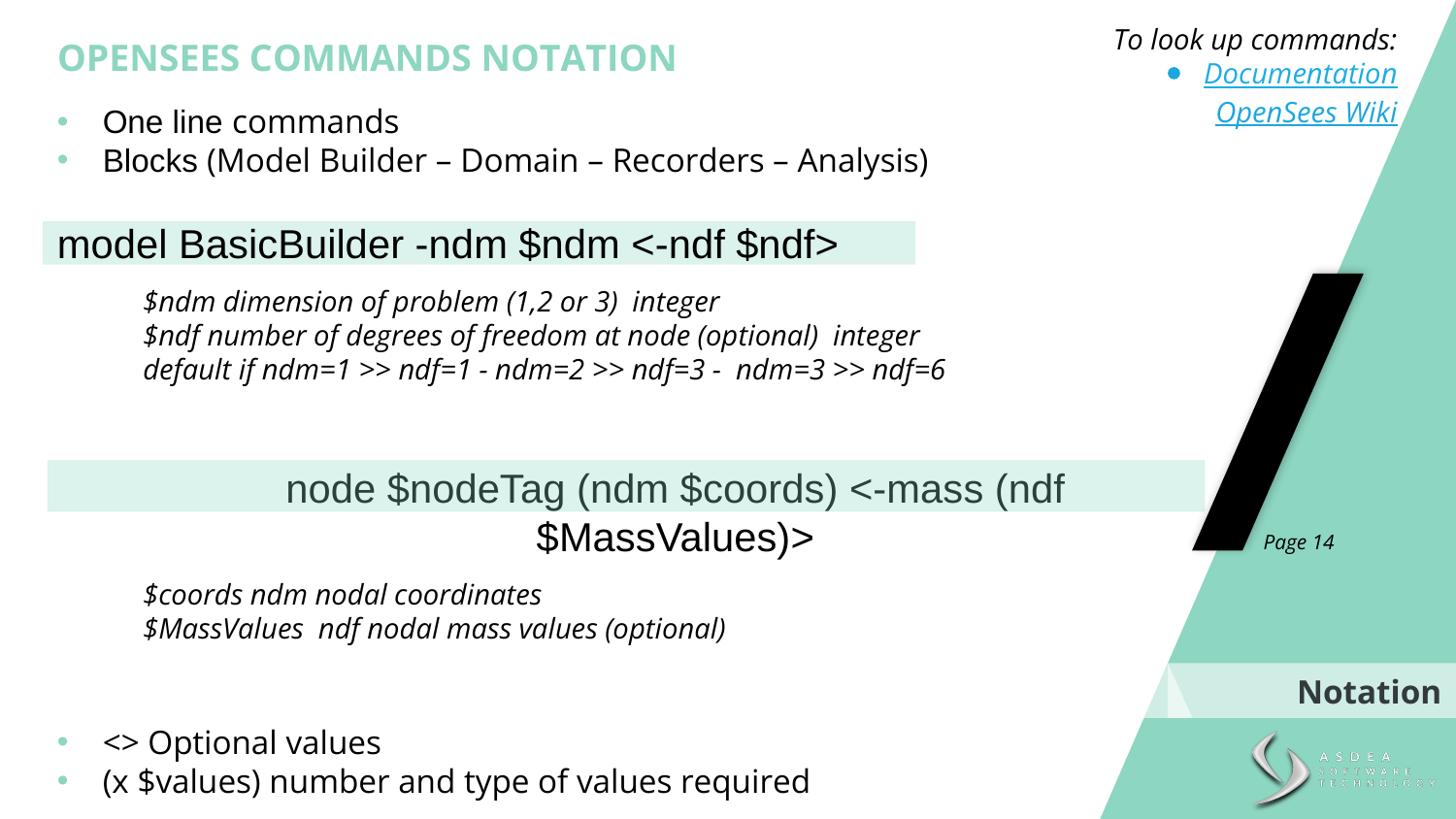

To look up commands:
Documentation
OpenSees Wiki

OPENSEES COMMANDS NOTATION

One line commands
Blocks (Model Builder – Domain – Recorders – Analysis)

model BasicBuilder -ndm $ndm <-ndf $ndf>
$ndm dimension of problem (1,2 or 3)  integer
$ndf number of degrees of freedom at node (optional)  integer
default if ndm=1 >> ndf=1 - ndm=2 >> ndf=3 -  ndm=3 >> ndf=6

node $nodeTag (ndm $coords) <-mass (ndf $MassValues)>
$coords ndm nodal coordinates
$MassValues  ndf nodal mass values (optional)

<> Optional values
(x $values) number and type of values required

Page 14

Notation